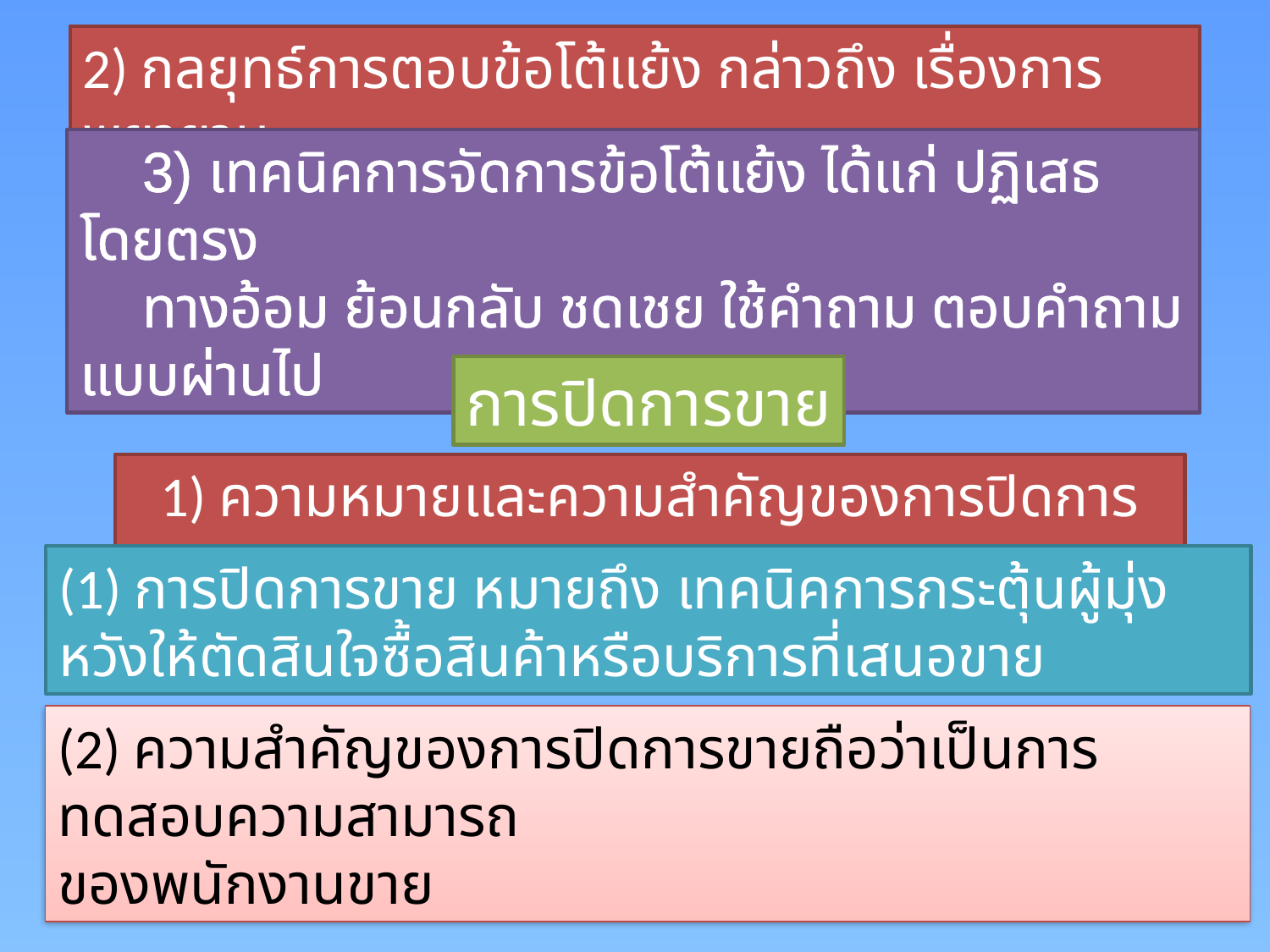

2) กลยุทธ์การตอบข้อโต้แย้ง กล่าวถึง เรื่องการพยายาม
    หลีกเลี่ยงการไม่เห็นด้วยกับข้อโต้แย้งของผู้มุ่งหวัง
3) เทคนิคการจัดการข้อโต้แย้ง ได้แก่ ปฏิเสธโดยตรง
ทางอ้อม ย้อนกลับ ชดเชย ใช้คำถาม ตอบคำถามแบบผ่านไป
การปิดการขาย
1) ความหมายและความสำคัญของการปิดการขาย
(1) การปิดการขาย หมายถึง เทคนิคการกระตุ้นผู้มุ่งหวังให้ตัดสินใจซื้อสินค้าหรือบริการที่เสนอขาย
(2) ความสำคัญของการปิดการขายถือว่าเป็นการทดสอบความสามารถ
ของพนักงานขาย